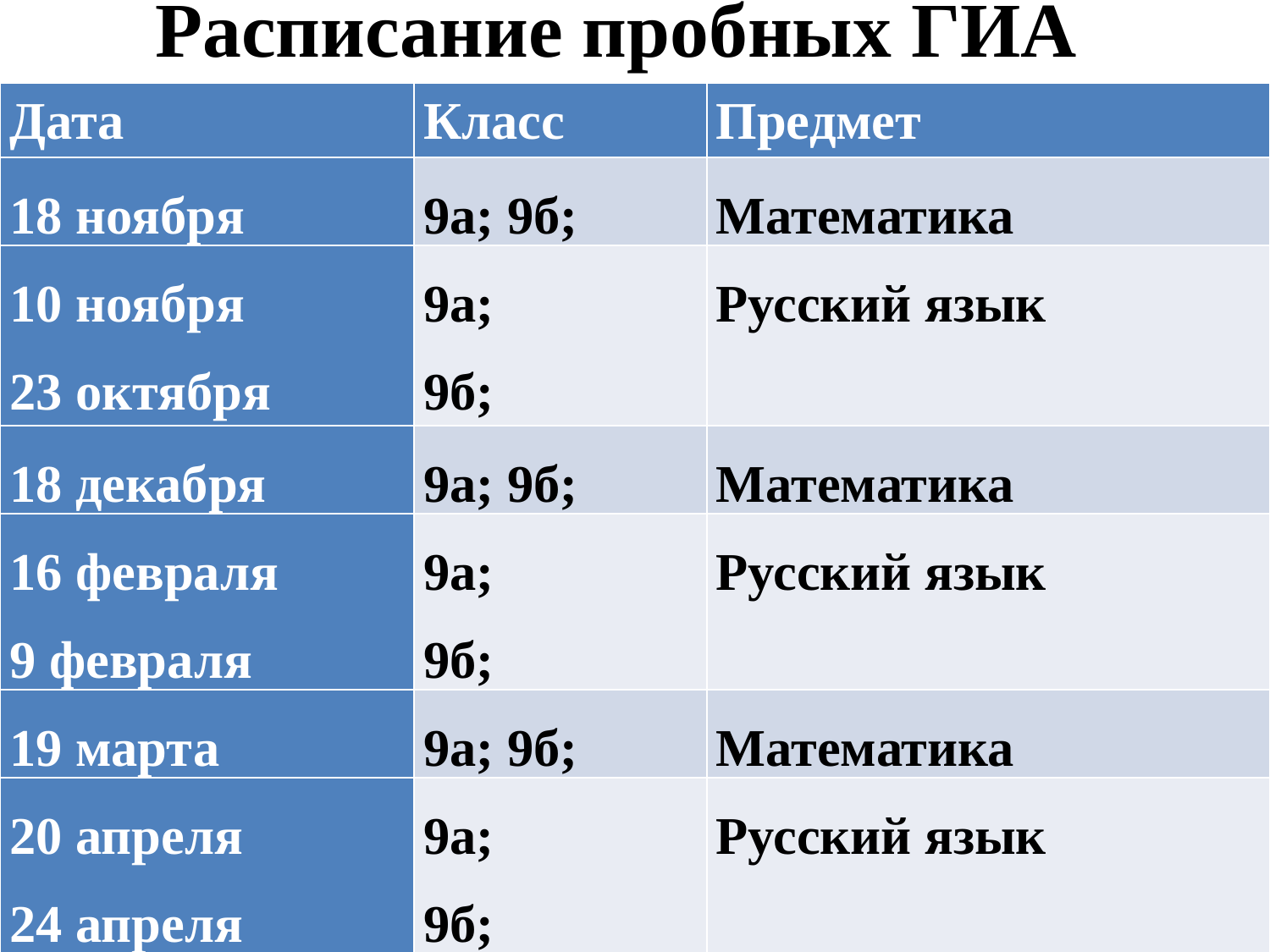

# Расписание пробных ГИА
| Дата | Класс | Предмет |
| --- | --- | --- |
| 18 ноября | 9а; 9б; | Математика |
| 10 ноября 23 октября | 9а; 9б; | Русский язык |
| 18 декабря | 9а; 9б; | Математика |
| 16 февраля 9 февраля | 9а; 9б; | Русский язык |
| 19 марта | 9а; 9б; | Математика |
| 20 апреля 24 апреля | 9а; 9б; | Русский язык |